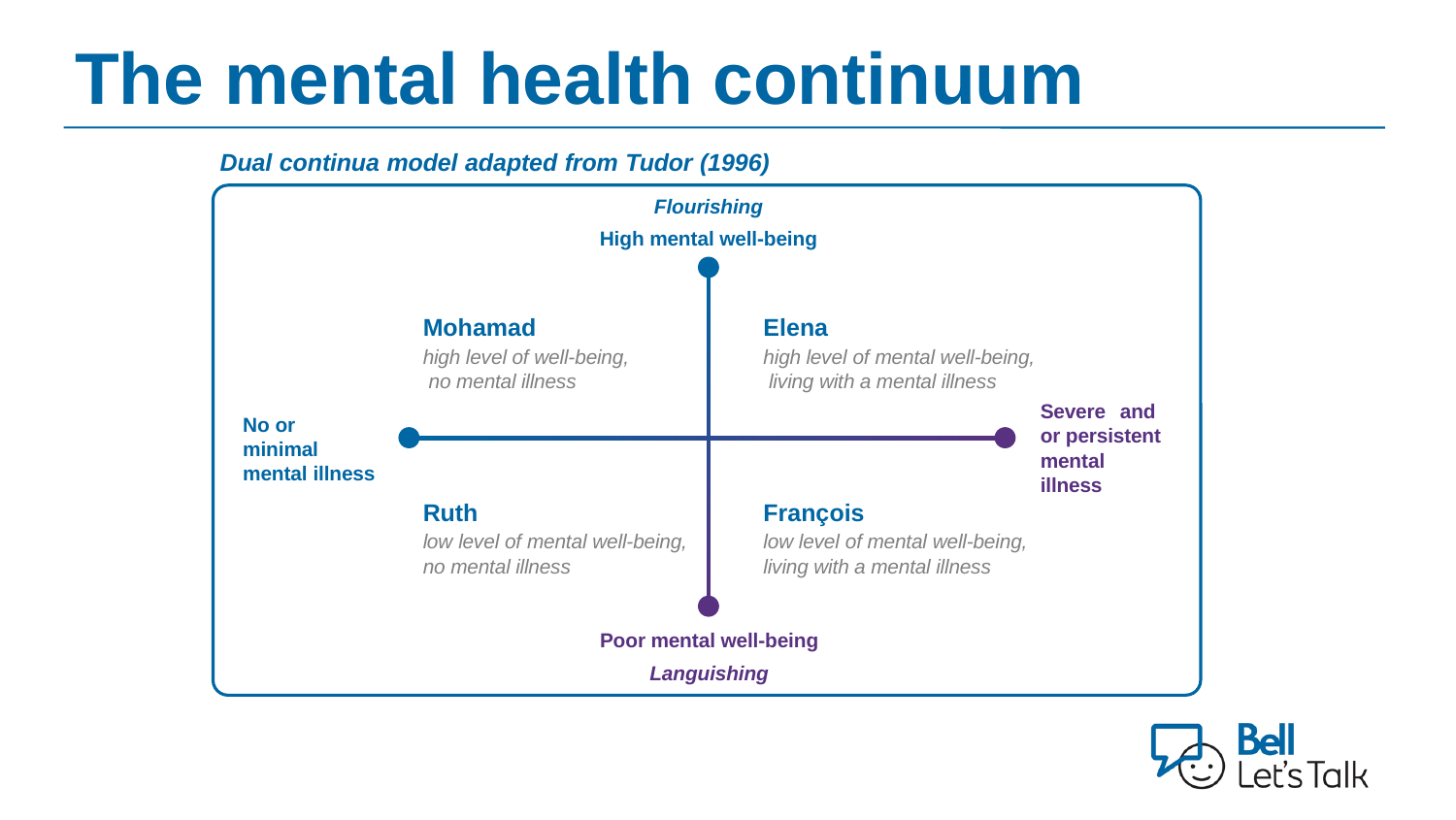

# The mental health continuum
Dual continua model adapted from Tudor (1996)
Flourishing
High mental well-being

Mohamad
high level of well-being,  no mental illness
Elena
high level of mental well-being,  living with a mental illness
Severe and  or persistent  mental illness
No or minimal  mental illness

François
low level of mental well-being,  living with a mental illness
Ruth
low level of mental well-being,  no mental illness
Poor mental well-being
Languishing